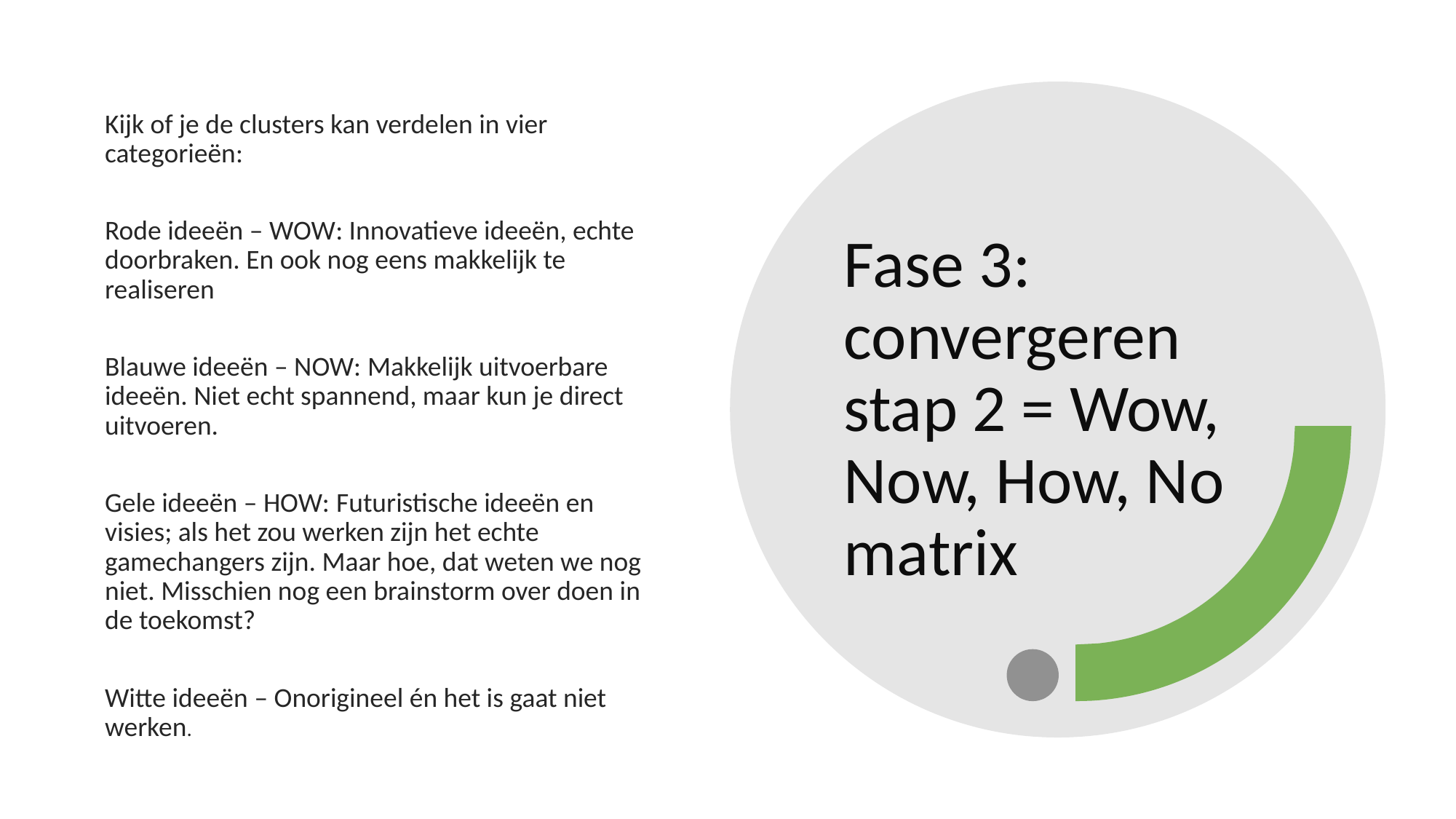

Kijk of je de clusters kan verdelen in vier categorieën:

Rode ideeën – WOW: Innovatieve ideeën, echte doorbraken. En ook nog eens makkelijk te realiseren

Blauwe ideeën – NOW: Makkelijk uitvoerbare ideeën. Niet echt spannend, maar kun je direct uitvoeren.

Gele ideeën – HOW: Futuristische ideeën en visies; als het zou werken zijn het echte gamechangers zijn. Maar hoe, dat weten we nog niet. Misschien nog een brainstorm over doen in de toekomst?

Witte ideeën – Onorigineel én het is gaat niet werken.
# Fase 3: convergeren stap 2 = Wow, Now, How, No matrix